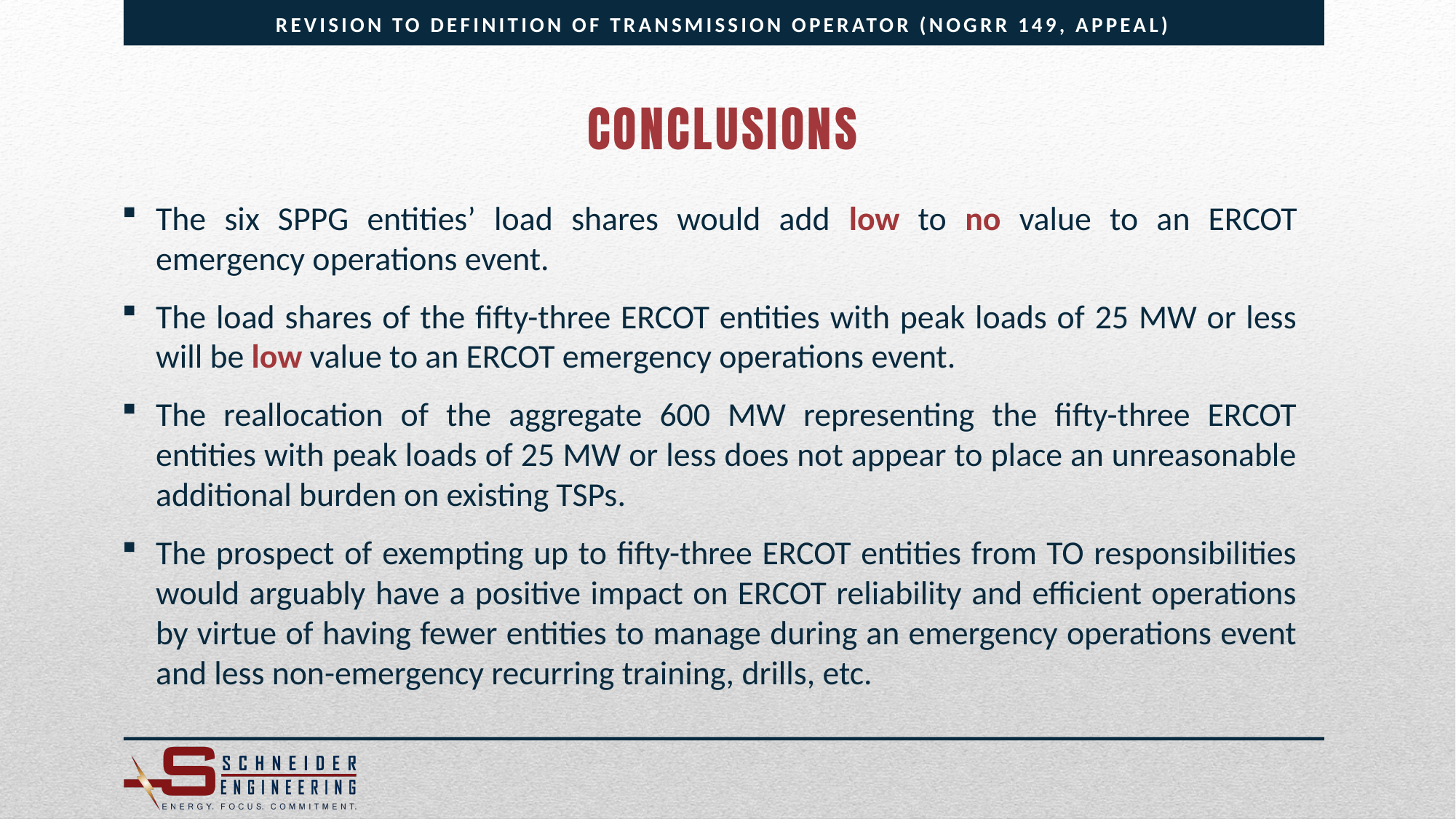

Revision to Definition of Transmission Operator (NOGRR 149, Appeal)
CONCLUSIONS
The six SPPG entities’ load shares would add low to no value to an ERCOT emergency operations event.
The load shares of the fifty-three ERCOT entities with peak loads of 25 MW or less will be low value to an ERCOT emergency operations event.
The reallocation of the aggregate 600 MW representing the fifty-three ERCOT entities with peak loads of 25 MW or less does not appear to place an unreasonable additional burden on existing TSPs.
The prospect of exempting up to fifty-three ERCOT entities from TO responsibilities would arguably have a positive impact on ERCOT reliability and efficient operations by virtue of having fewer entities to manage during an emergency operations event and less non-emergency recurring training, drills, etc.